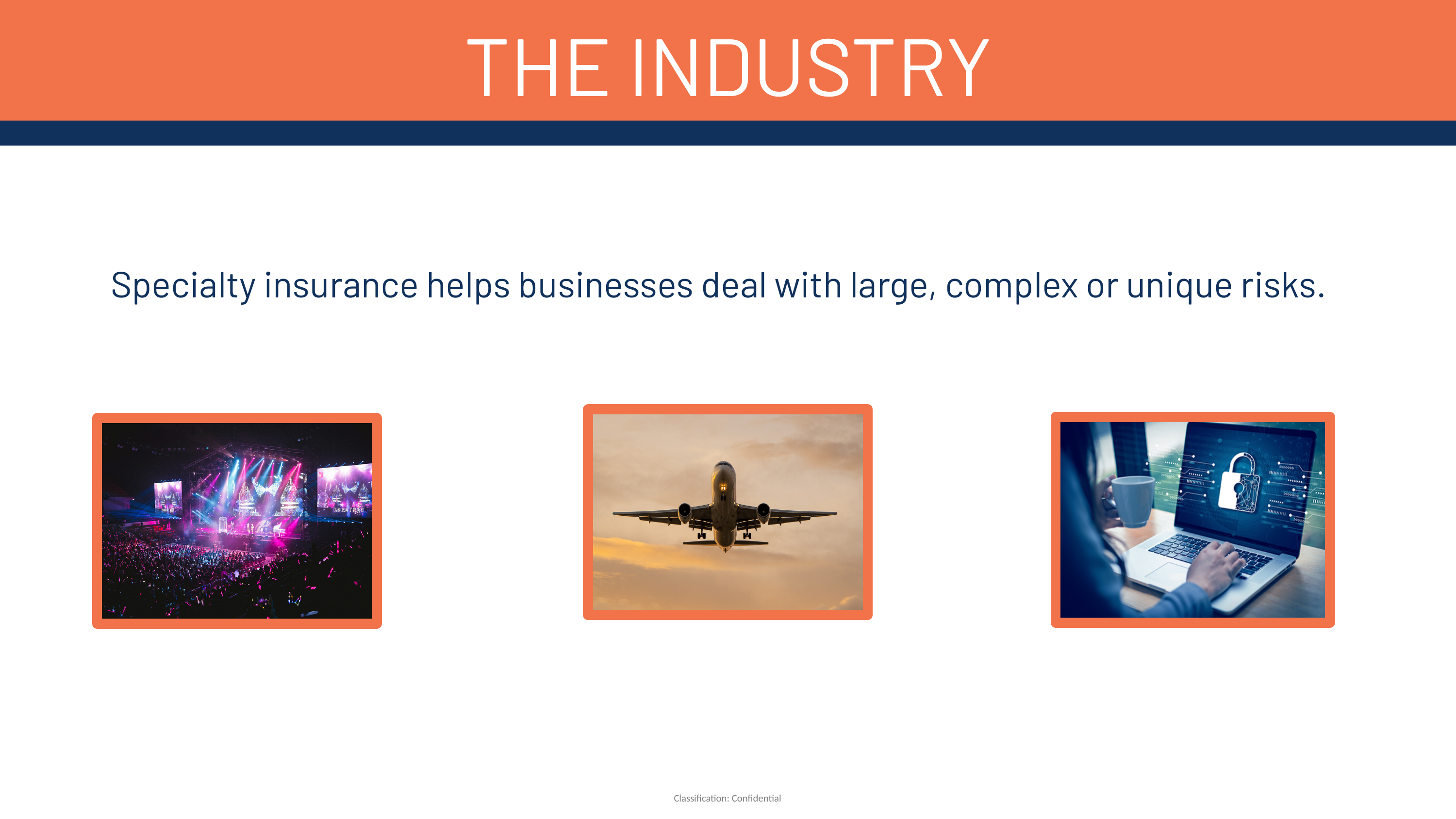

THE INDUSTRY
Specialty insurance helps businesses deal with large, complex or unique risks.